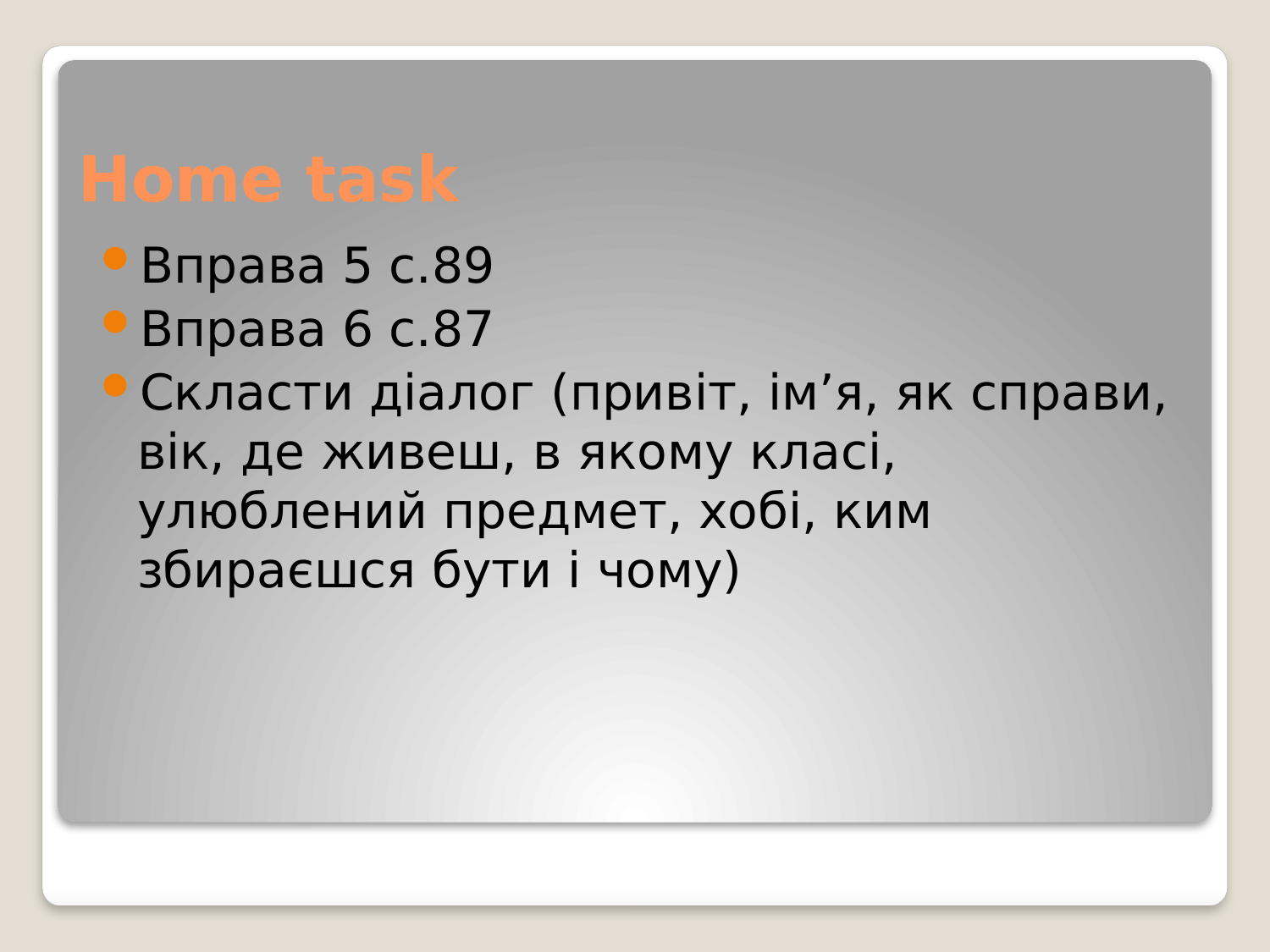

# Home task
Вправа 5 с.89
Вправа 6 с.87
Скласти діалог (привіт, ім’я, як справи, вік, де живеш, в якому класі, улюблений предмет, хобі, ким збираєшся бути і чому)